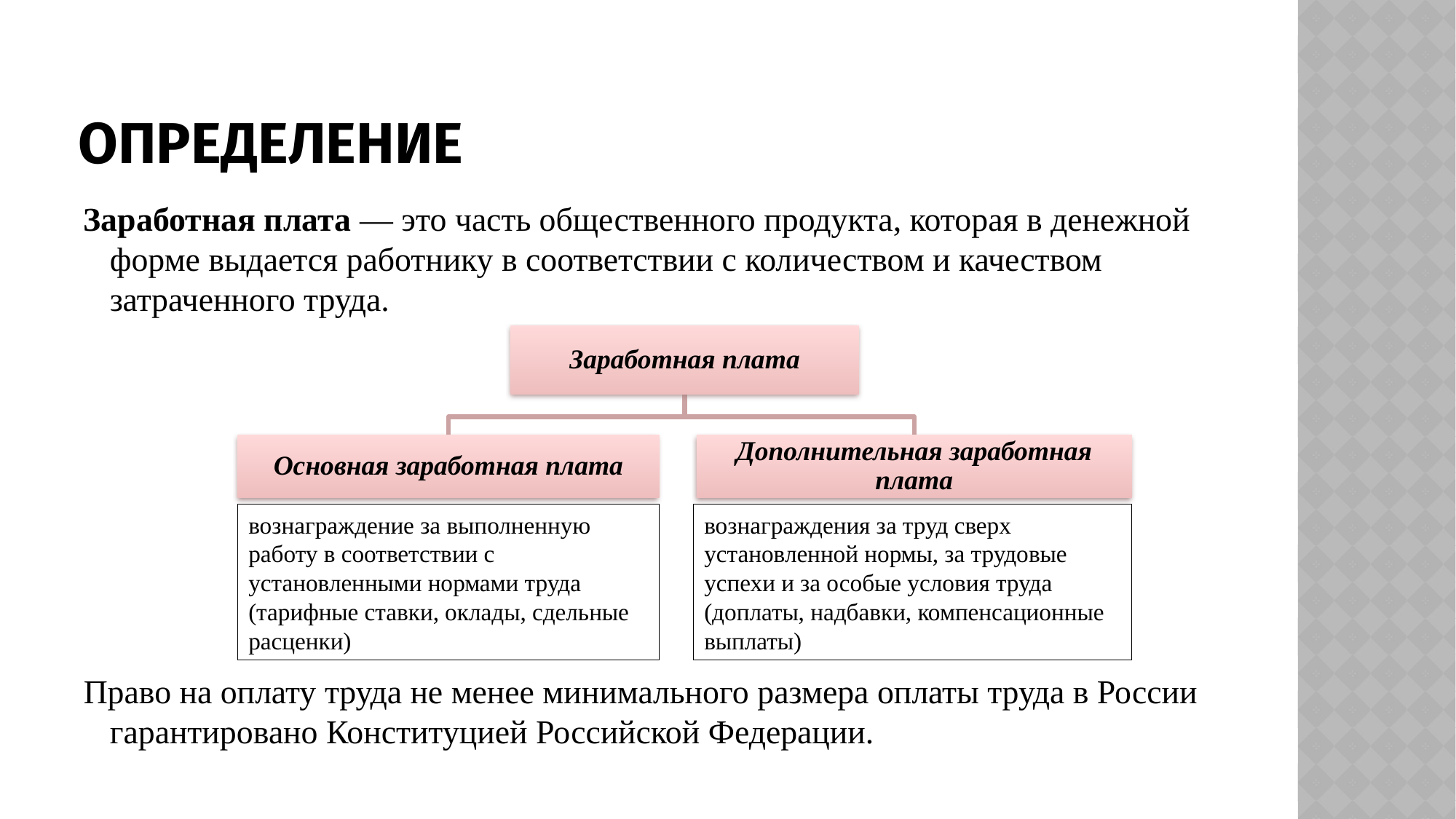

# Определение
Заработная плата — это часть общественного продукта, которая в денежной форме выдается работнику в соответствии с количеством и качеством затраченного труда.

Право на оплату труда не менее минимального размера оплаты труда в России гарантировано Конституцией Российской Федерации.
Заработная плата
Основная заработная плата
Дополнительная заработная плата
вознаграждение за выполненную работу в соответствии с установленными нормами труда (тарифные ставки, оклады, сдельные расценки)
вознаграждения за труд сверх установленной нормы, за трудовые успехи и за особые условия труда (доплаты, надбавки, компенсационные выплаты)